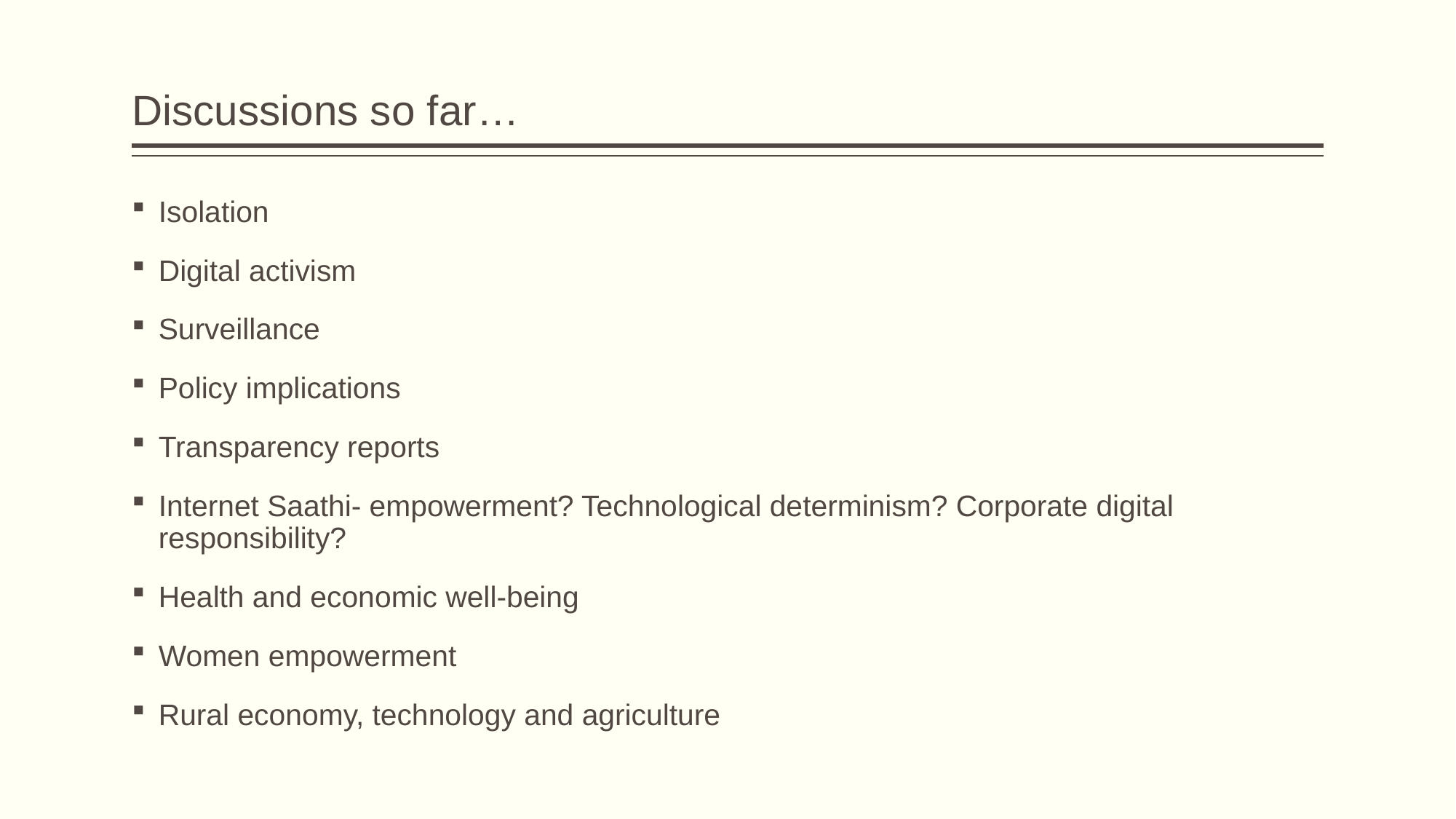

# Discussions so far…
Isolation
Digital activism
Surveillance
Policy implications
Transparency reports
Internet Saathi- empowerment? Technological determinism? Corporate digital responsibility?
Health and economic well-being
Women empowerment
Rural economy, technology and agriculture